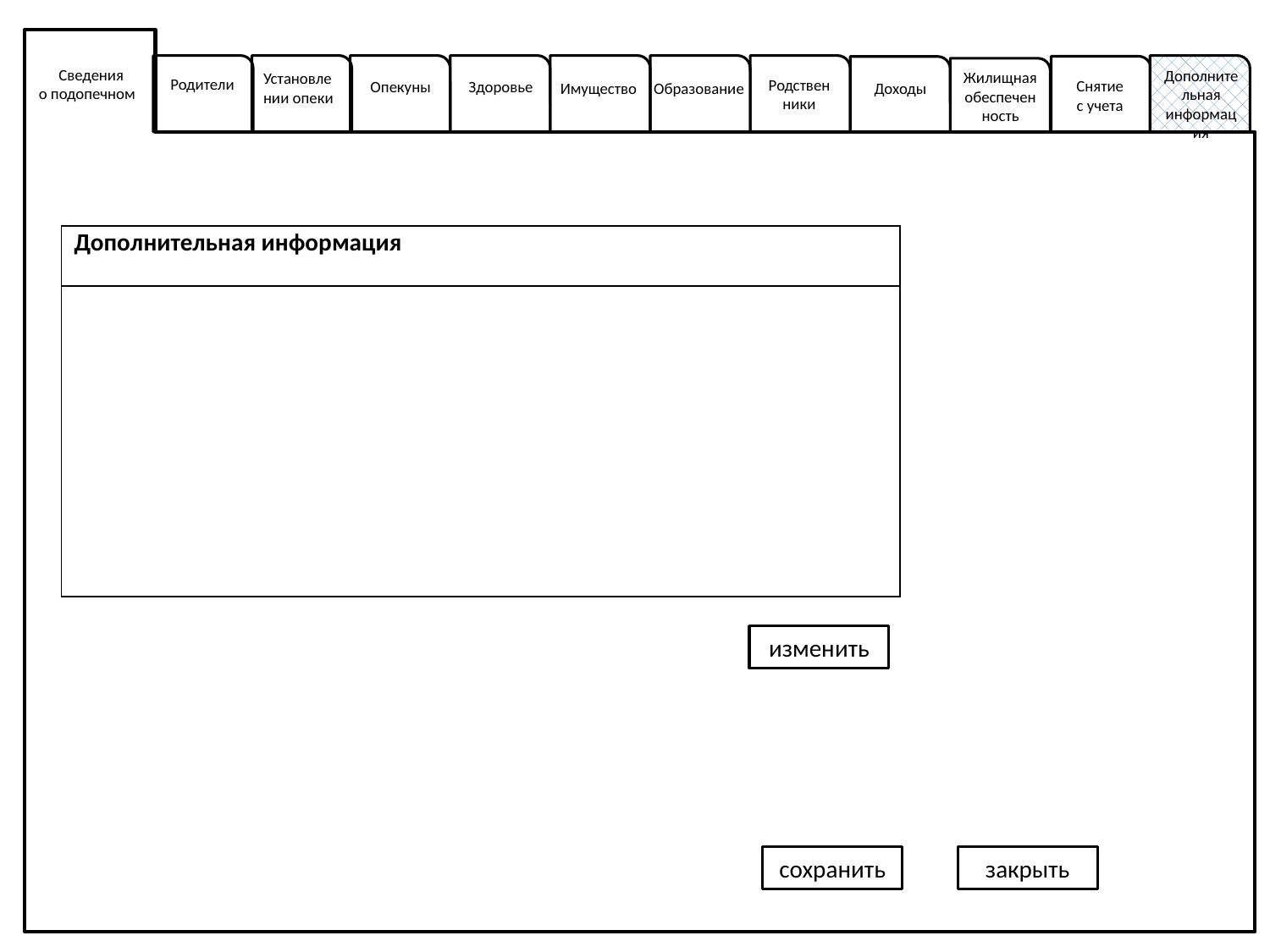

Сведения
о подопечном
Дополнительная информация
Жилищная обеспеченность
Установлении опеки
Родители
Родствен
ники
Снятие
с учета
Здоровье
Опекуны
Имущество
Образование
Доходы
| Дополнительная информация |
| --- |
|  |
изменить
сохранить
закрыть